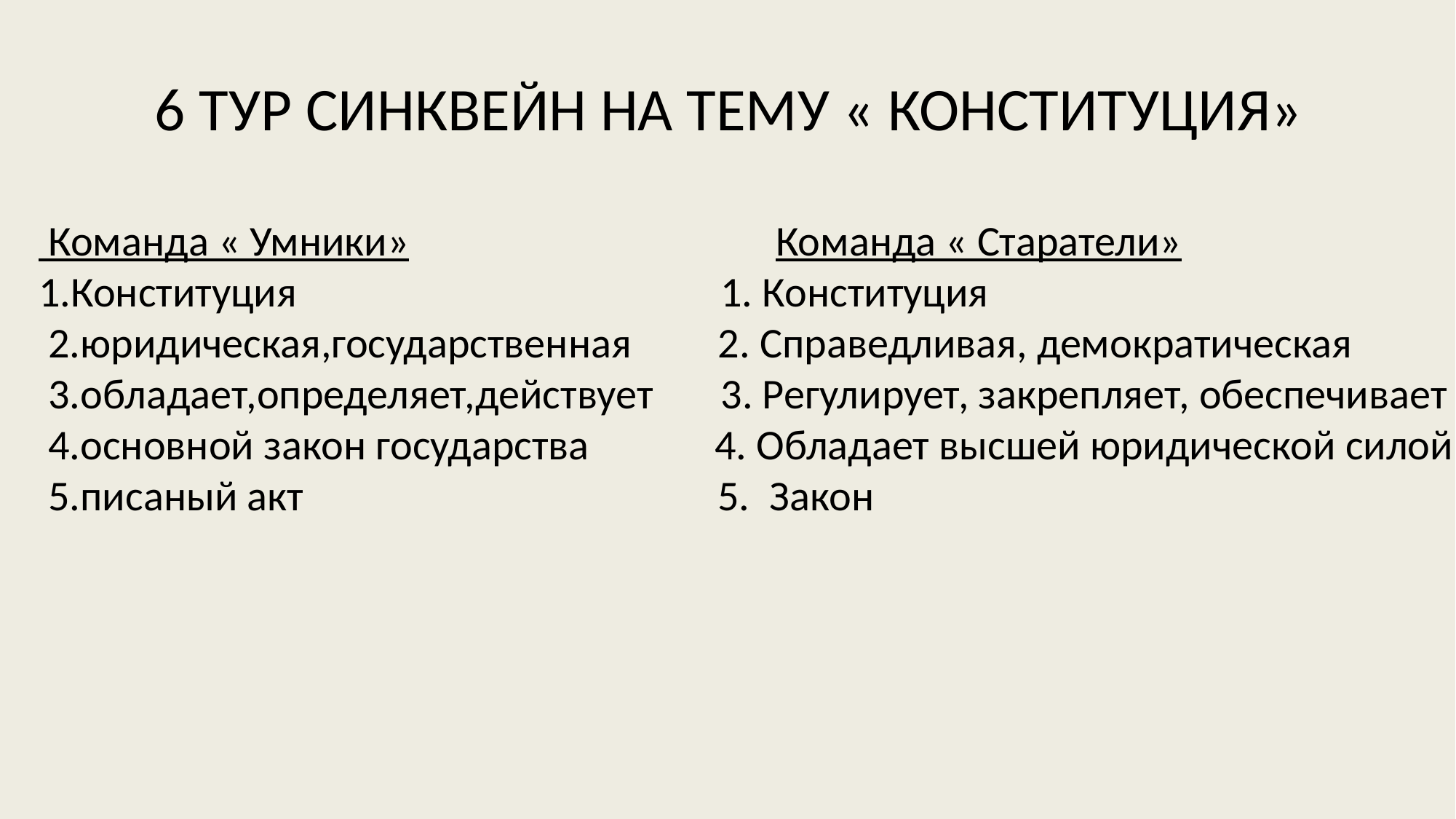

6 ТУР СИНКВЕЙН НА ТЕМУ « КОНСТИТУЦИЯ»

 Команда « Умники»                                      Команда « Старатели»
1.Конституция                                            1. Конституция
 2.юридическая,государственная         2. Справедливая, демократическая
 3.обладает,определяет,действует       3. Регулирует, закрепляет, обеспечивает
 4.основной закон государства             4. Обладает высшей юридической силой
 5.писаный акт                                           5.  Закон